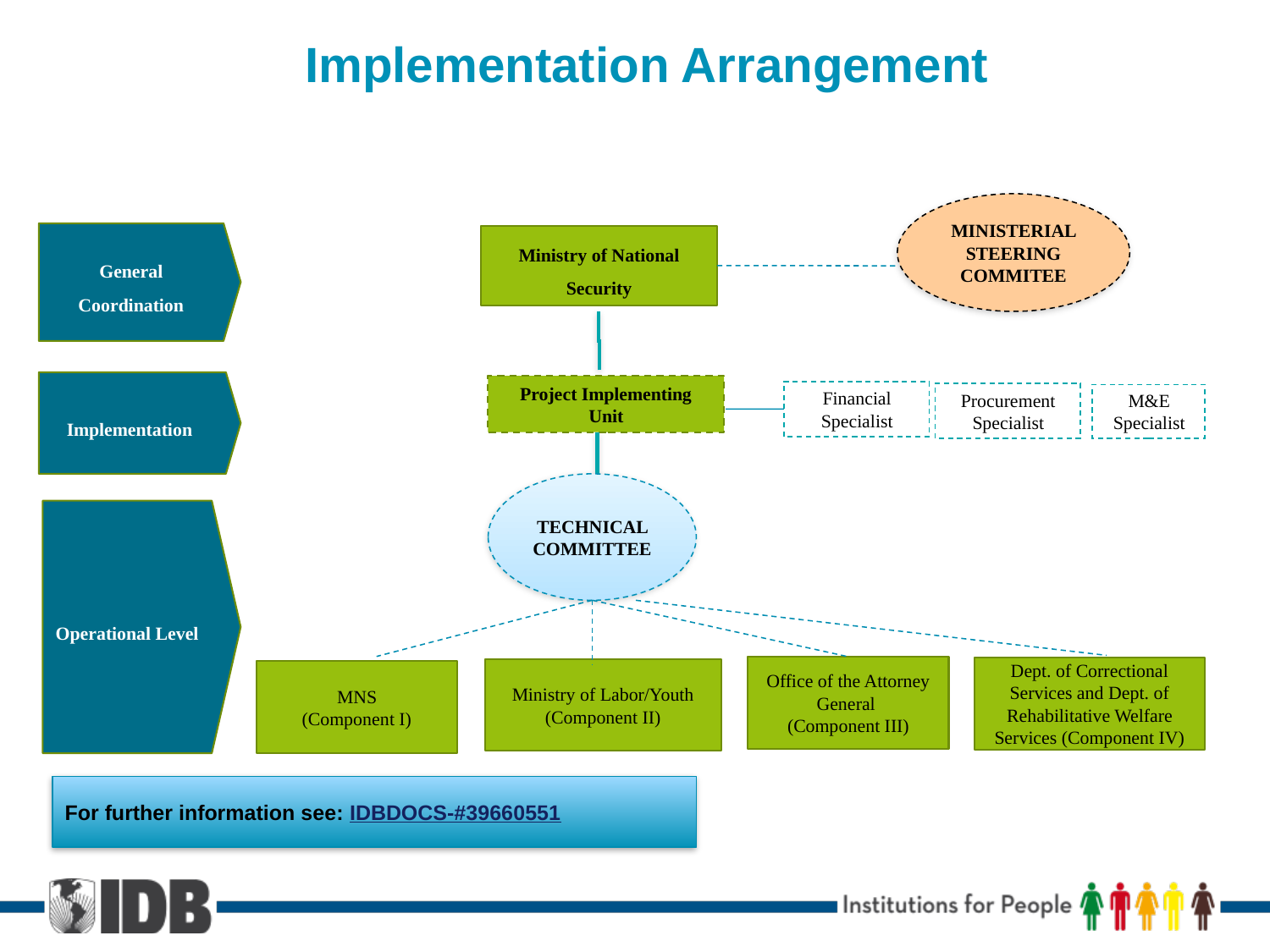

# Implementation Arrangement
MINISTERIAL STEERING COMMITEE
General Coordination
Ministry of National Security
Project Implementing Unit
Financial Specialist
Procurement Specialist
M&E Specialist
TECHNICAL COMMITTEE
Operational Level
Office of the Attorney General
(Component III)
Dept. of Correctional Services and Dept. of Rehabilitative Welfare Services (Component IV)
Ministry of Labor/Youth
(Component II)
MNS
(Component I)
Implementation
For further information see: IDBDOCS-#39660551